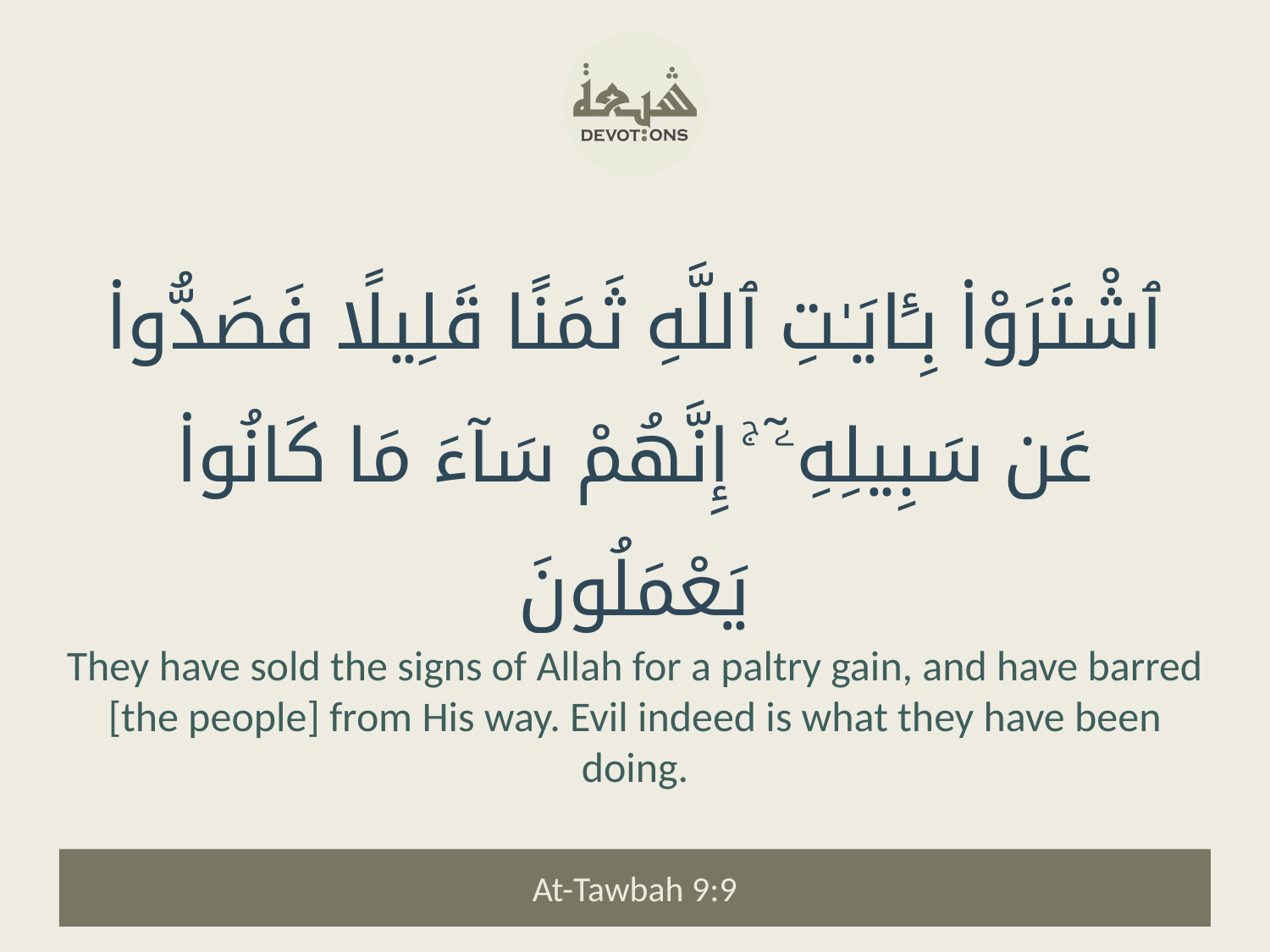

ٱشْتَرَوْا۟ بِـَٔايَـٰتِ ٱللَّهِ ثَمَنًا قَلِيلًا فَصَدُّوا۟ عَن سَبِيلِهِۦٓ ۚ إِنَّهُمْ سَآءَ مَا كَانُوا۟ يَعْمَلُونَ
They have sold the signs of Allah for a paltry gain, and have barred [the people] from His way. Evil indeed is what they have been doing.
At-Tawbah 9:9